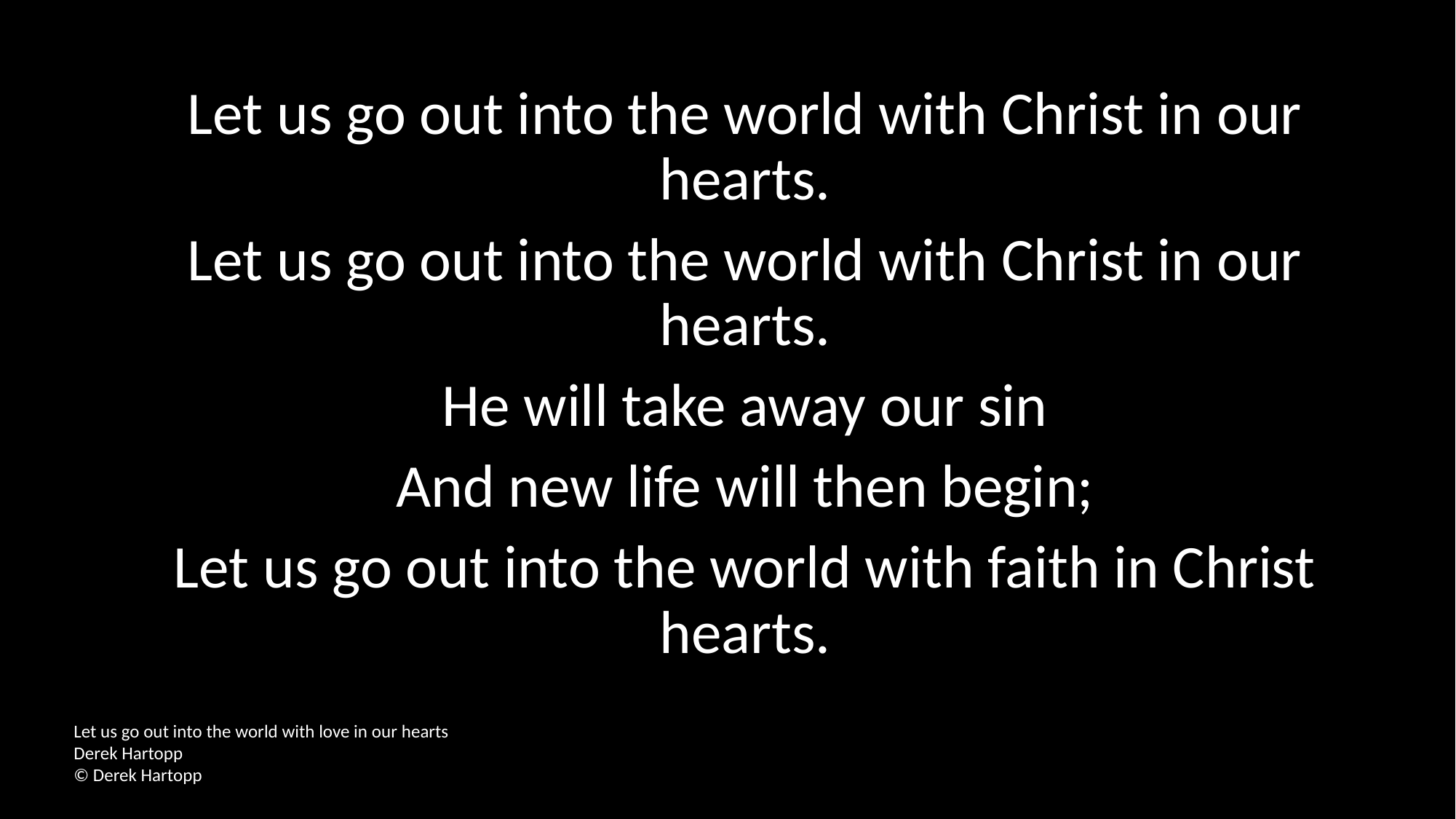

Let us go out into the world with Christ in our hearts.
Let us go out into the world with Christ in our hearts.
He will take away our sin
And new life will then begin;
Let us go out into the world with faith in Christ hearts.
Let us go out into the world with love in our hearts
Derek Hartopp
© Derek Hartopp